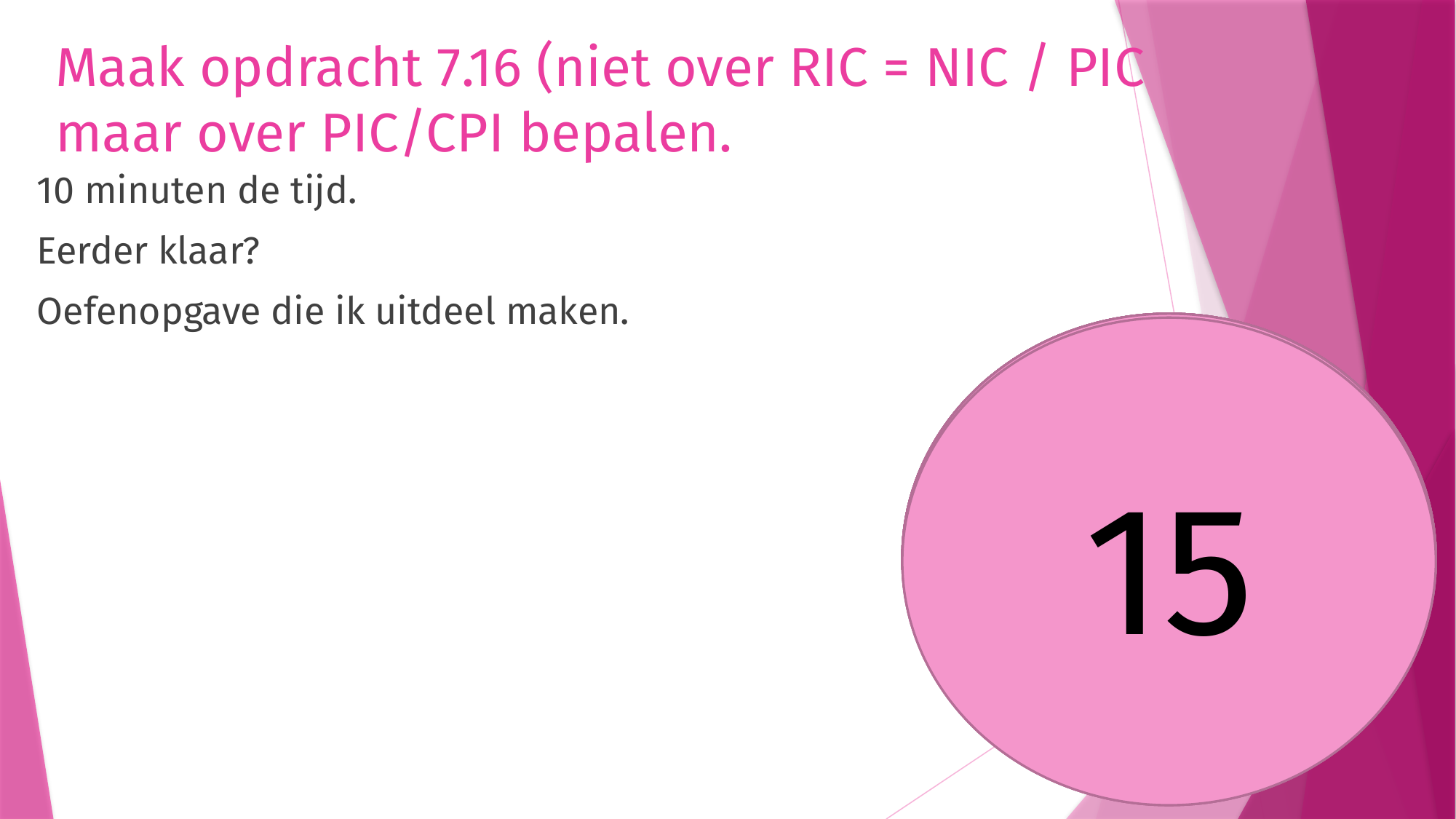

# Maak opdracht 7.16 (niet over RIC = NIC / PIC maar over PIC/CPI bepalen.
10 minuten de tijd.
Eerder klaar?
Oefenopgave die ik uitdeel maken.

13
9
10
8
5
6
7
4
3
1
2
12
15
14
11